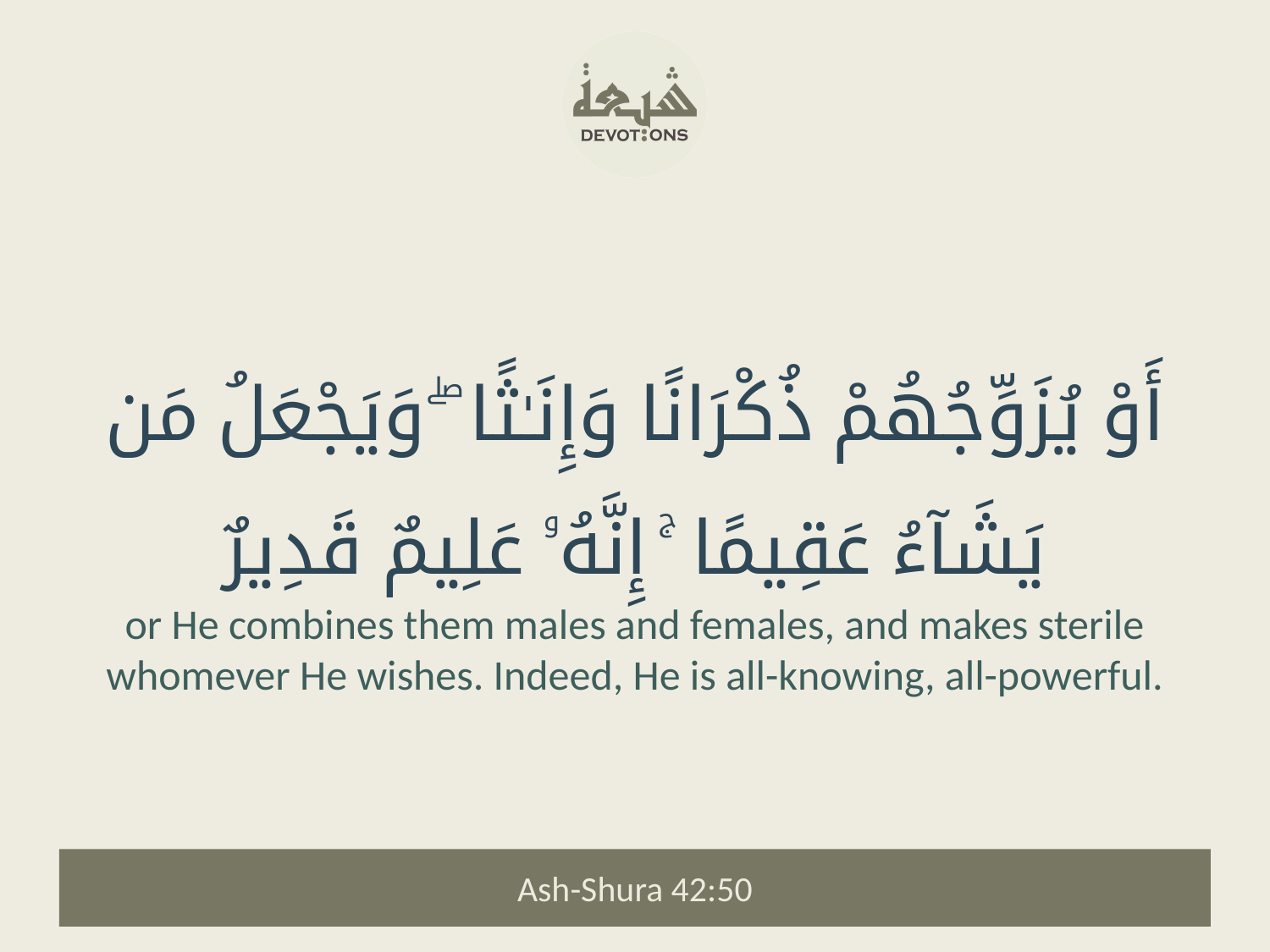

أَوْ يُزَوِّجُهُمْ ذُكْرَانًا وَإِنَـٰثًا ۖ وَيَجْعَلُ مَن يَشَآءُ عَقِيمًا ۚ إِنَّهُۥ عَلِيمٌ قَدِيرٌ
or He combines them males and females, and makes sterile whomever He wishes. Indeed, He is all-knowing, all-powerful.
Ash-Shura 42:50